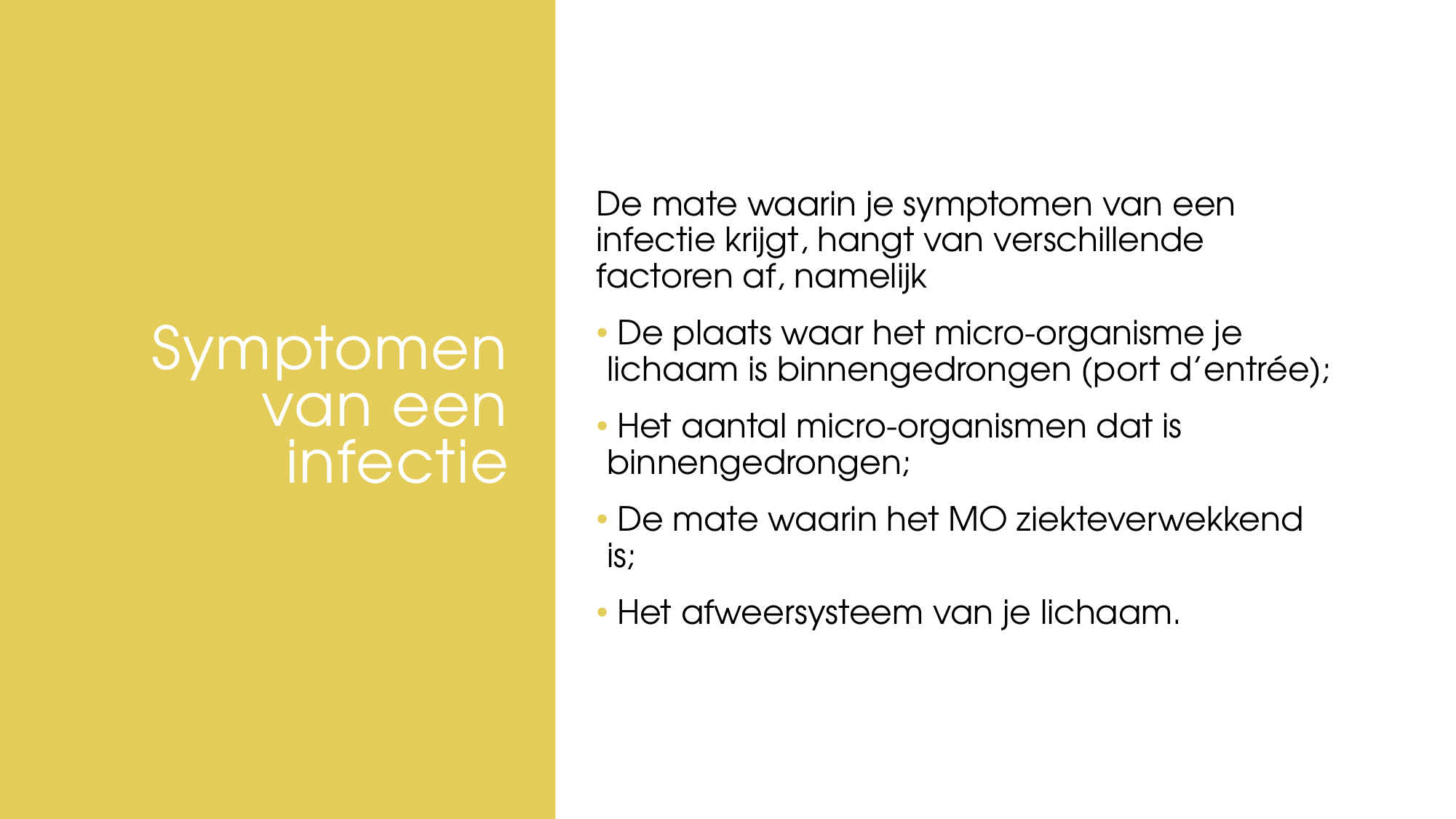

# Symptomen van een infectie
De mate waarin je symptomen van een infectie krijgt, hangt van verschillende factoren af, namelijk
 De plaats waar het micro-organisme je lichaam is binnengedrongen (port d’entrée);
 Het aantal micro-organismen dat is binnengedrongen;
 De mate waarin het MO ziekteverwekkend is;
 Het afweersysteem van je lichaam.